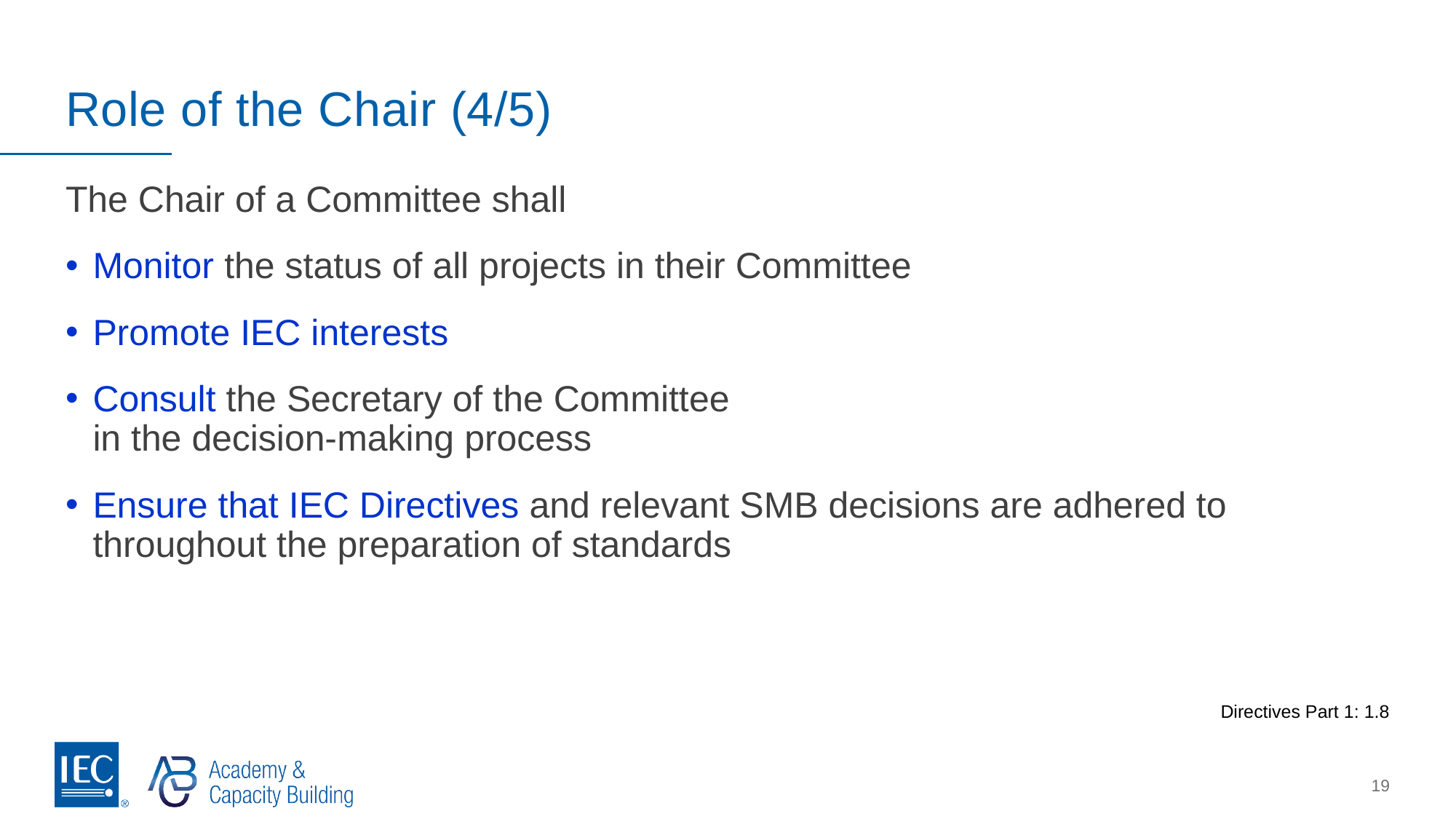

# Role of the Chair (4/5)
The Chair of a Committee shall
Monitor the status of all projects in their Committee
Promote IEC interests
Consult the Secretary of the Committee
in the decision-making process
Ensure that IEC Directives and relevant SMB decisions are adhered to throughout the preparation of standards

Directives Part 1: 1.8
19